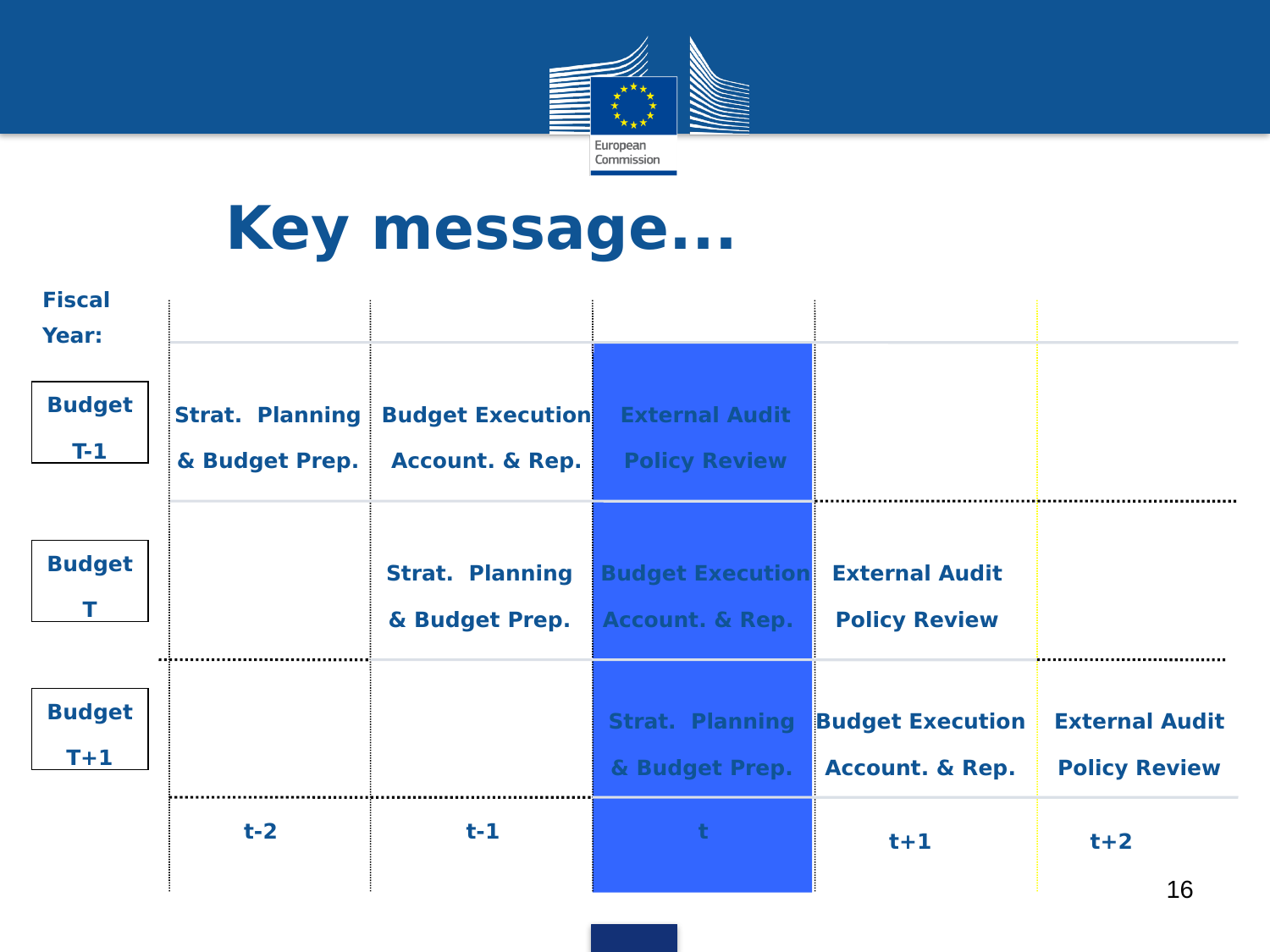

Key message...
Fiscal Year:

Budget
T-1
Strat.  Planning
& Budget Prep.
Budget Execution
Account. & Rep.
External Audit
Policy Review

Budget
T
Strat.  Planning
& Budget Prep.
  Budget Execution
Account. & Rep.
External Audit
Policy Review

Budget
T+1
Strat.  Planning
& Budget Prep.
Budget Execution
Account. & Rep.
External Audit
Policy Review

t-2
t-1
t
t+1
t+2
16